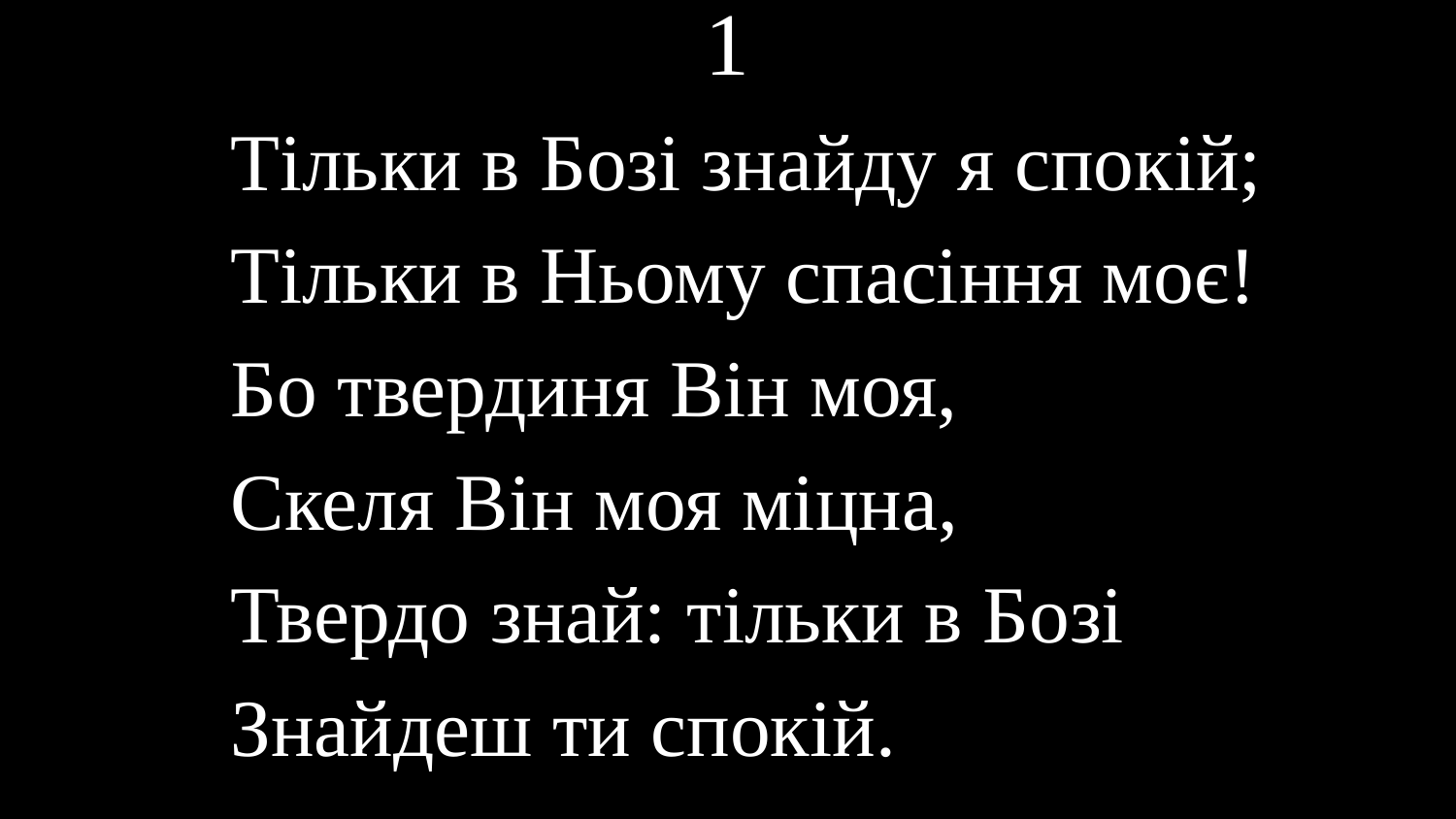

# 1
Тільки в Бозі знайду я спокій;
Тільки в Ньому спасіння моє!
Бо твердиня Він моя,
Скеля Він моя міцна,
Твердо знай: тільки в Бозі
Знайдеш ти спокій.